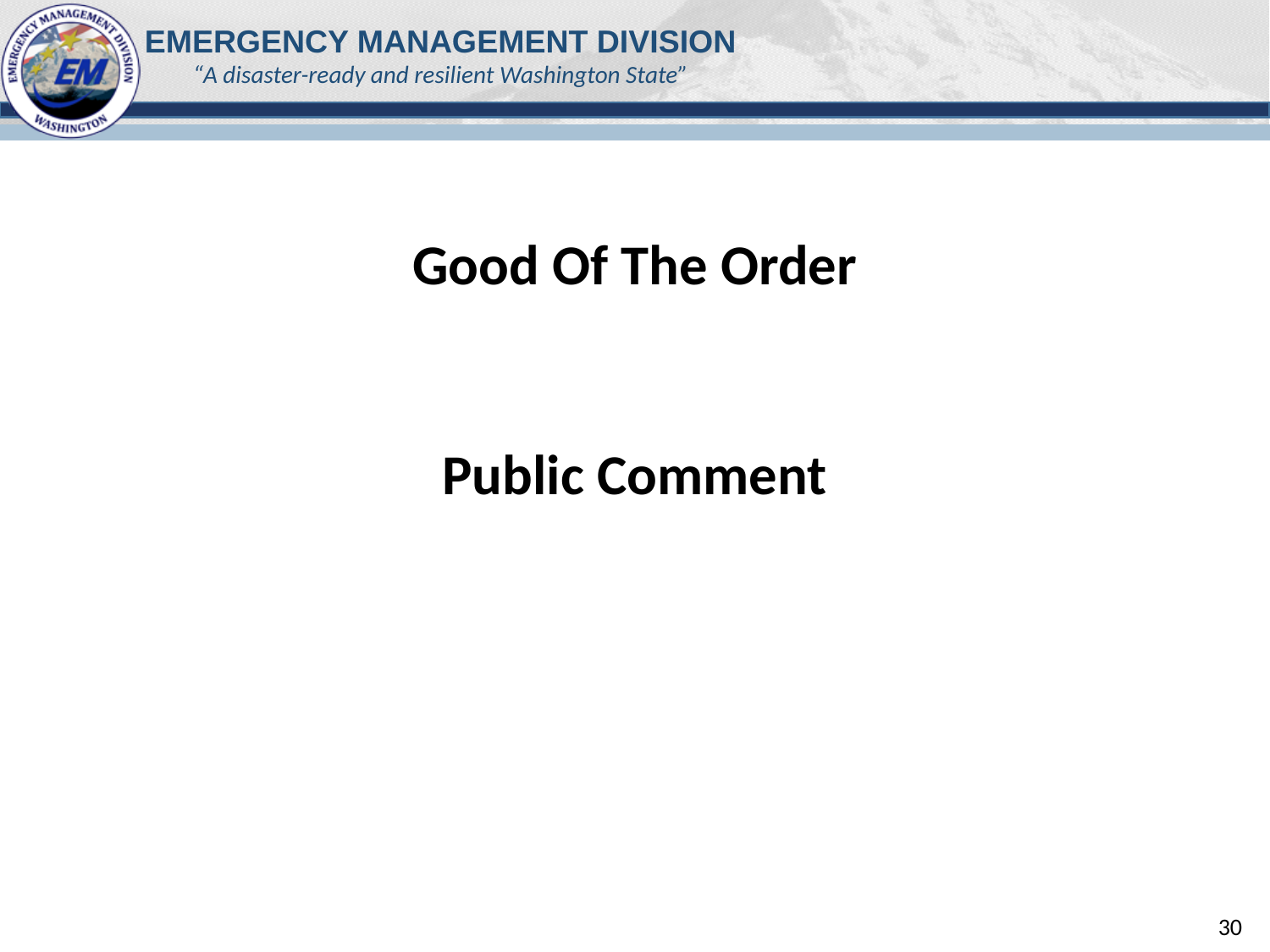

# Good Of The Order
Public Comment
30